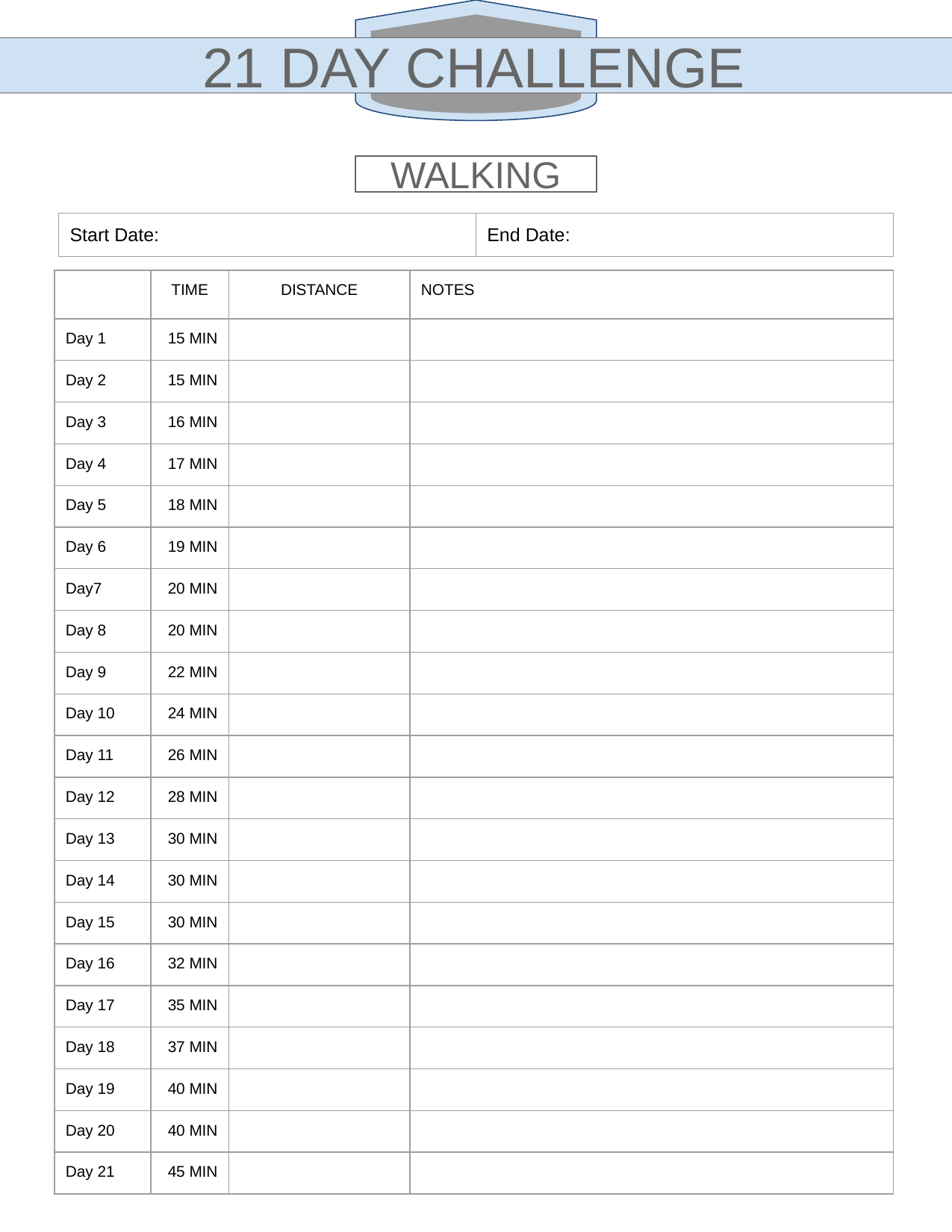

WALKING CHALLENGE
21 DAY CHALLENGE
WALKING
| Start Date: | End Date: |
| --- | --- |
|  | TIME | DISTANCE | NOTES |
| --- | --- | --- | --- |
| Day 1 | 15 MIN |  |  |
| Day 2 | 15 MIN |  |  |
| Day 3 | 16 MIN |  |  |
| Day 4 | 17 MIN |  |  |
| Day 5 | 18 MIN |  |  |
| Day 6 | 19 MIN |  |  |
| Day7 | 20 MIN |  |  |
| Day 8 | 20 MIN |  |  |
| Day 9 | 22 MIN |  |  |
| Day 10 | 24 MIN |  |  |
| Day 11 | 26 MIN |  |  |
| Day 12 | 28 MIN |  |  |
| Day 13 | 30 MIN |  |  |
| Day 14 | 30 MIN |  |  |
| Day 15 | 30 MIN |  |  |
| Day 16 | 32 MIN |  |  |
| Day 17 | 35 MIN |  |  |
| Day 18 | 37 MIN |  |  |
| Day 19 | 40 MIN |  |  |
| Day 20 | 40 MIN |  |  |
| Day 21 | 45 MIN |  |  |